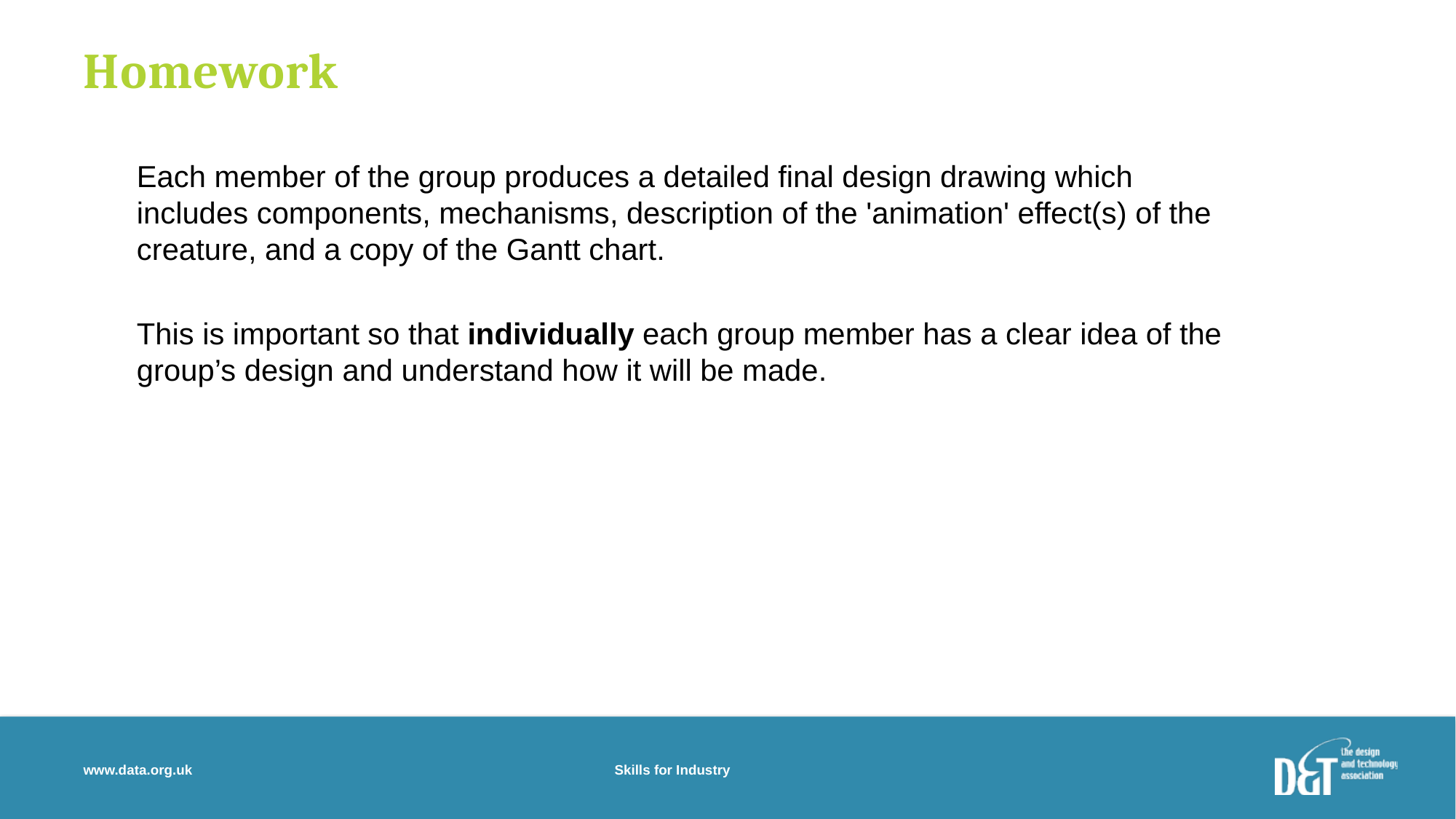

Homework
Each member of the group produces a detailed final design drawing which includes components, mechanisms, description of the 'animation' effect(s) of the creature, and a copy of the Gantt chart.

This is important so that individually each group member has a clear idea of the group’s design and understand how it will be made.